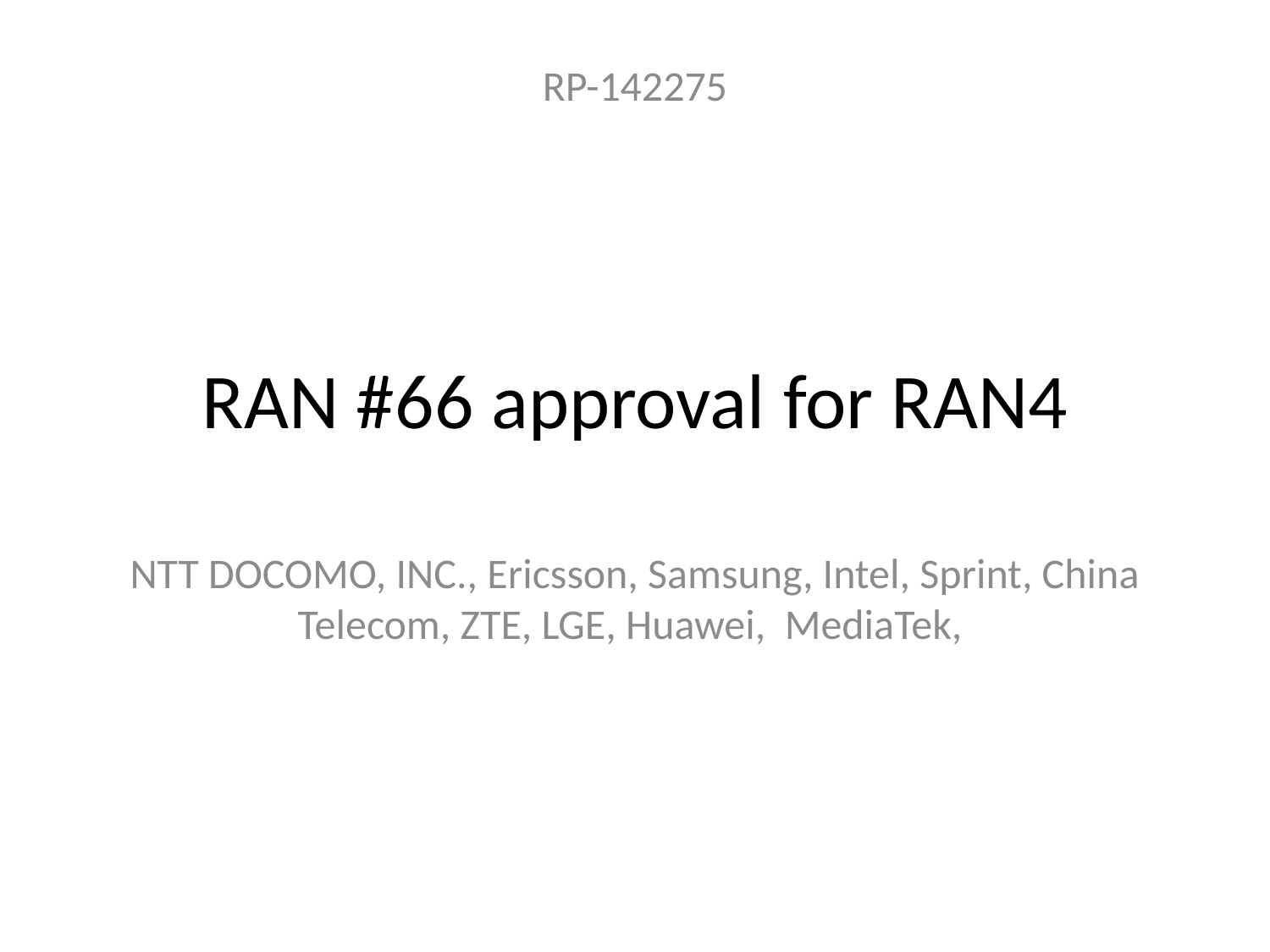

RP-142275
# RAN #66 approval for RAN4
NTT DOCOMO, INC., Ericsson, Samsung, Intel, Sprint, China Telecom, ZTE, LGE, Huawei,  MediaTek,